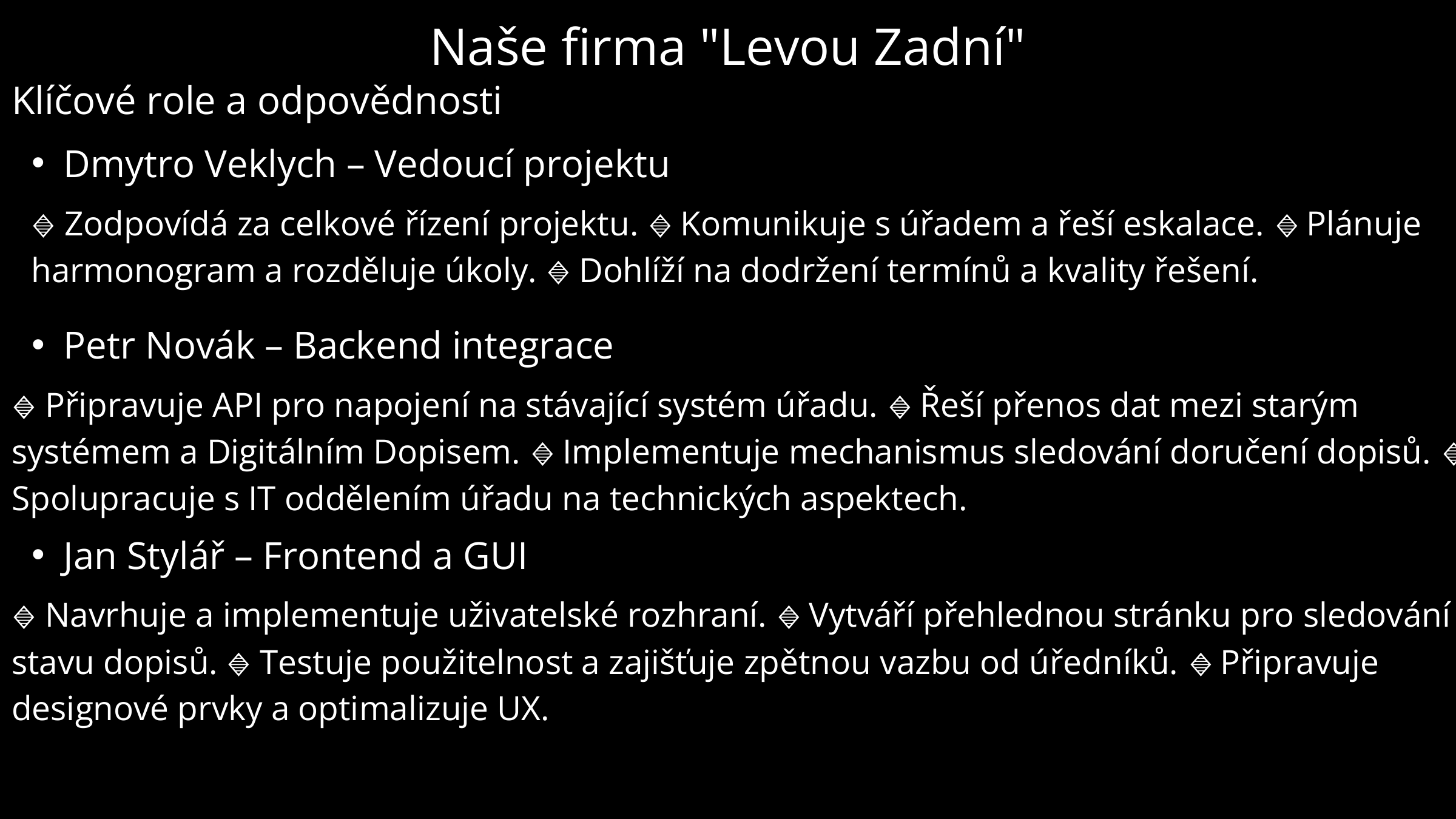

Naše firma "Levou Zadní"
Klíčové role a odpovědnosti
Dmytro Veklych – Vedoucí projektu
🔹 Zodpovídá za celkové řízení projektu. 🔹 Komunikuje s úřadem a řeší eskalace. 🔹 Plánuje harmonogram a rozděluje úkoly. 🔹 Dohlíží na dodržení termínů a kvality řešení.
Petr Novák – Backend integrace
🔹 Připravuje API pro napojení na stávající systém úřadu. 🔹 Řeší přenos dat mezi starým systémem a Digitálním Dopisem. 🔹 Implementuje mechanismus sledování doručení dopisů. 🔹 Spolupracuje s IT oddělením úřadu na technických aspektech.
Jan Stylář – Frontend a GUI
🔹 Navrhuje a implementuje uživatelské rozhraní. 🔹 Vytváří přehlednou stránku pro sledování stavu dopisů. 🔹 Testuje použitelnost a zajišťuje zpětnou vazbu od úředníků. 🔹 Připravuje designové prvky a optimalizuje UX.